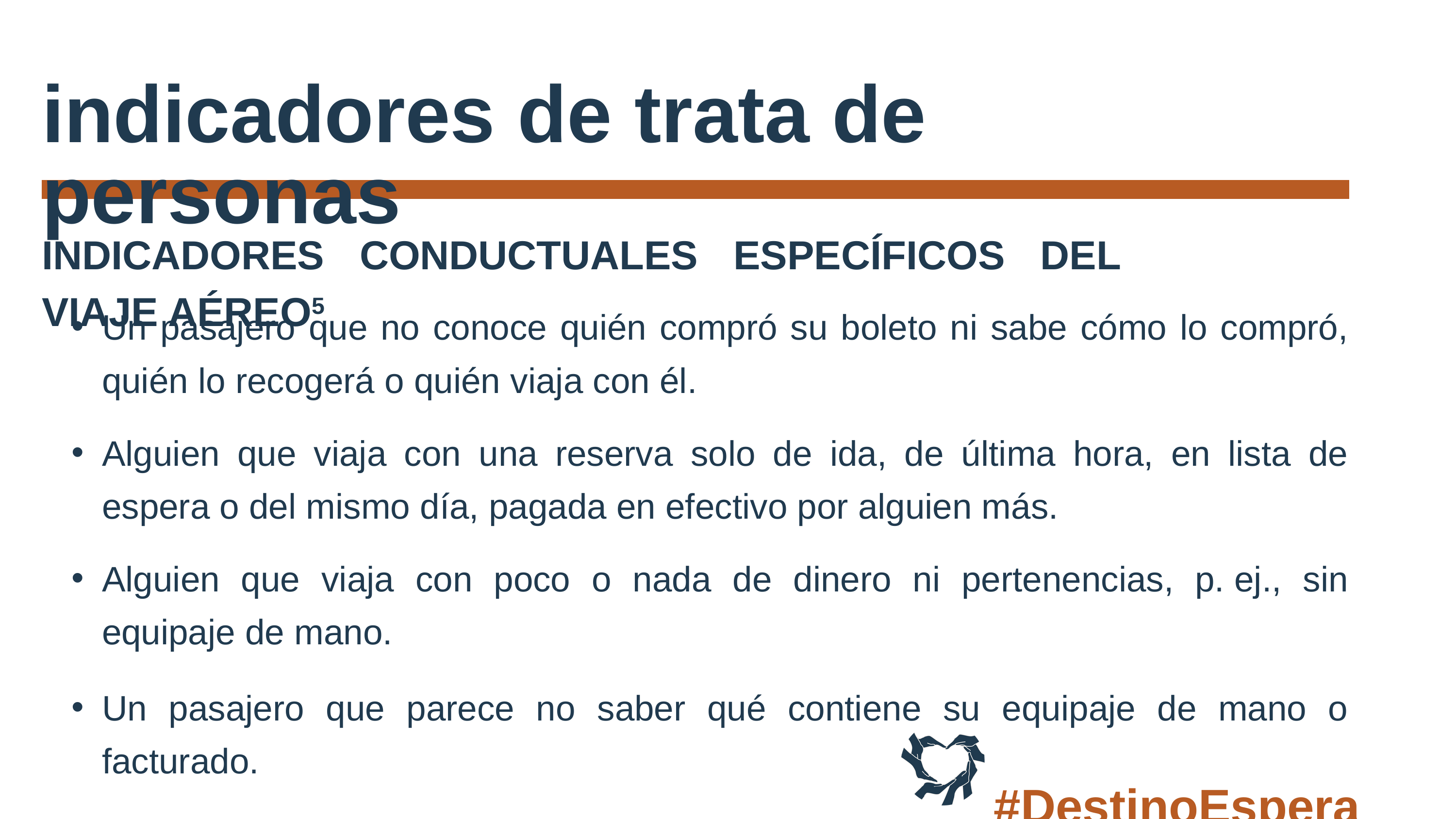

indicadores de trata de personas

INDICADORES CONDUCTUALES ESPECÍFICOS DEL VIAJE AÉREO5
Un pasajero que no conoce quién compró su boleto ni sabe cómo lo compró, quién lo recogerá o quién viaja con él.

Alguien que viaja con una reserva solo de ida, de última hora, en lista de espera o del mismo día, pagada en efectivo por alguien más.

Alguien que viaja con poco o nada de dinero ni pertenencias, p. ej., sin equipaje de mano.

Un pasajero que parece no saber qué contiene su equipaje de mano o facturado.

#DestinoEsperanza